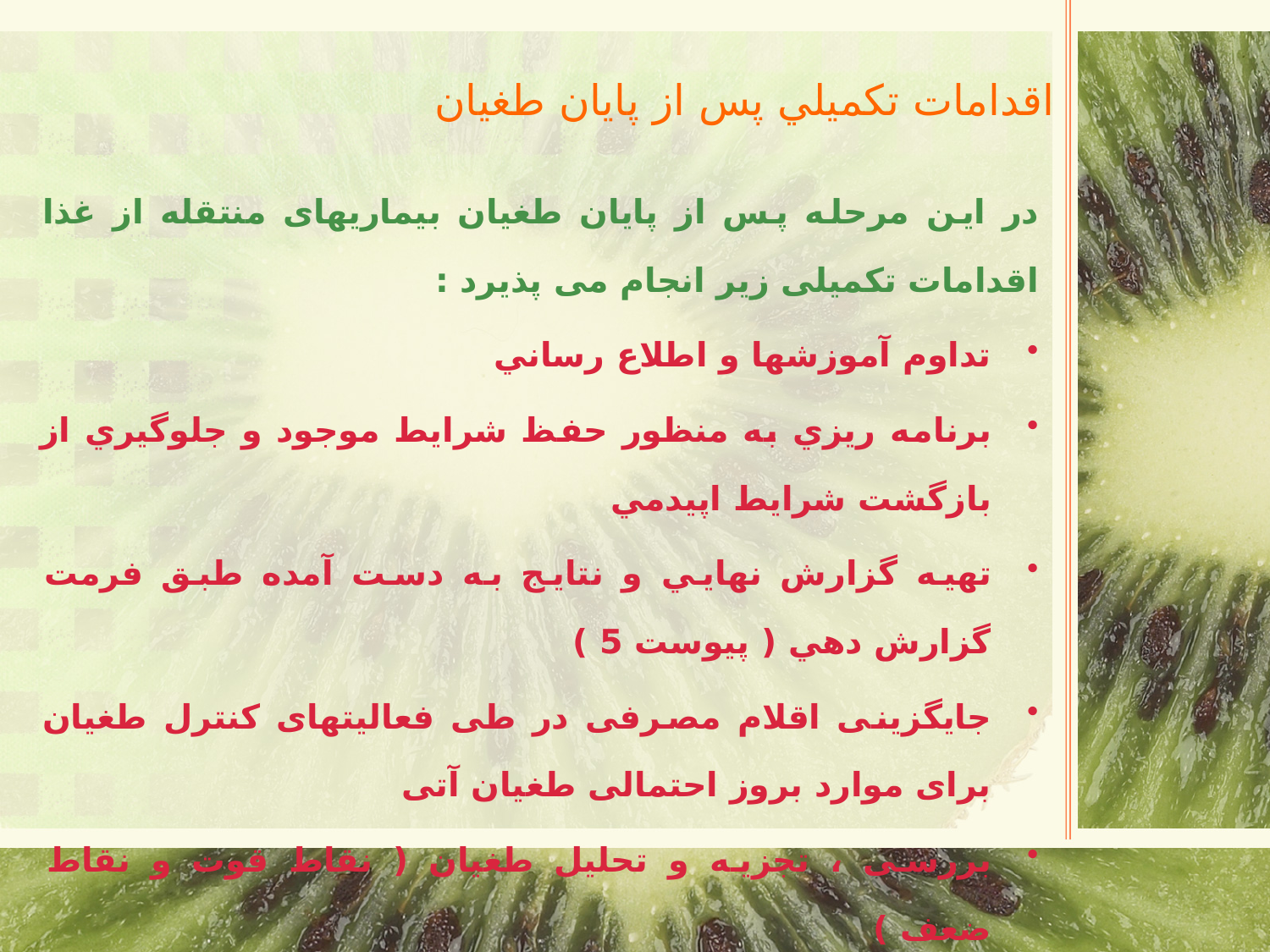

اقدامات تكميلي پس از پايان طغیان
در این مرحله پس از پایان طغیان بیماریهای منتقله از غذا اقدامات تکمیلی زیر انجام می پذیرد :
تداوم آموزشها و اطلاع رساني
برنامه ريزي به منظور حفظ شرايط موجود و جلوگيري از بازگشت شرايط اپيدمي
تهيه گزارش نهايي و نتايج به دست آمده طبق فرمت گزارش دهي ( پيوست 5 )
جایگزینی اقلام مصرفی در طی فعالیتهای کنترل طغیان برای موارد بروز احتمالی طغیان آتی
بررسی ، تجزیه و تحلیل طغیان ( نقاط قوت و نقاط ضعف )
انتقال تجربه بدست آمده از طغیان به همکاران درگیر